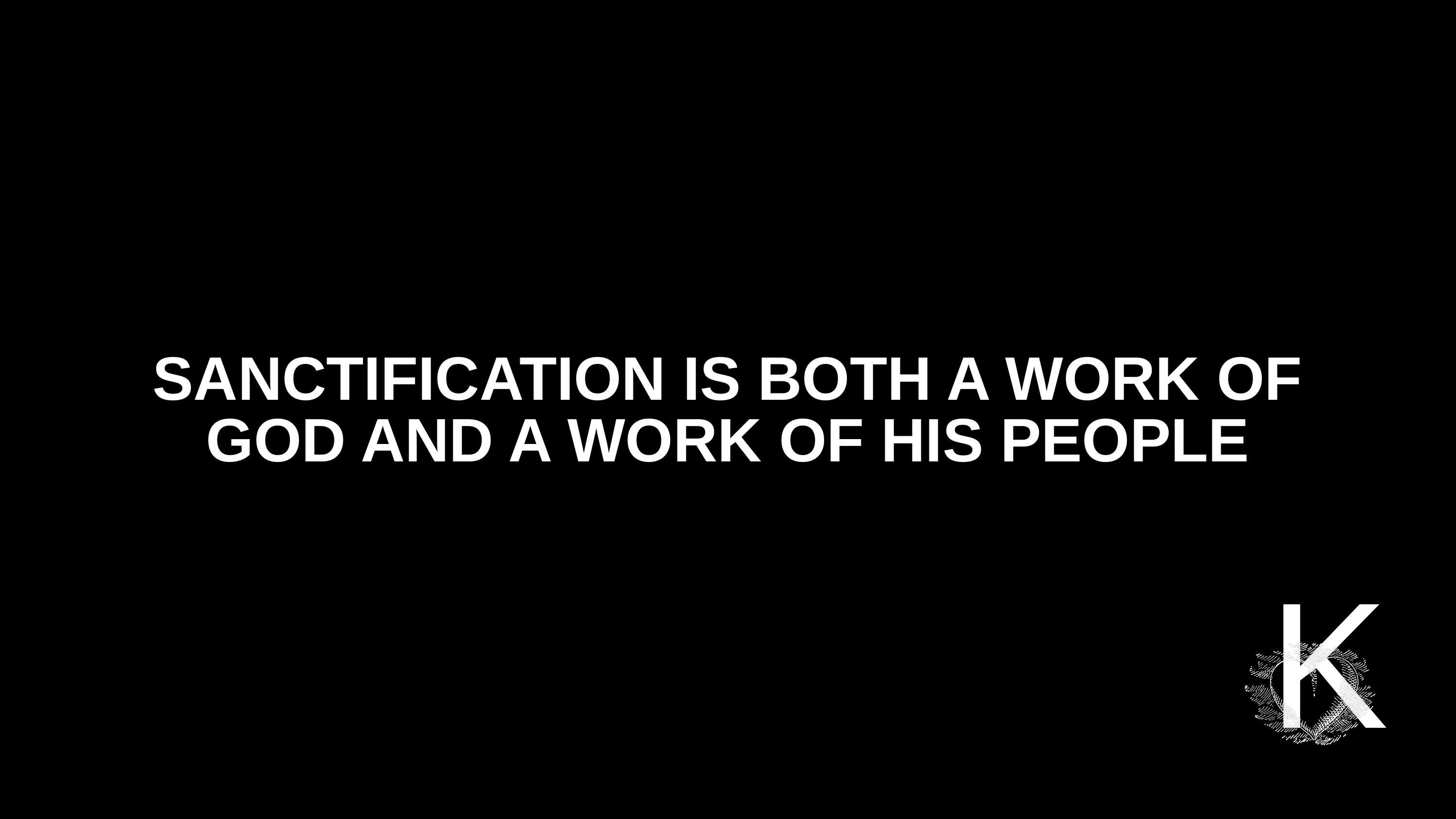

SANCTIFICATION IS BOTH A WORK OF GOD AND A WORK OF HIS PEOPLE
K